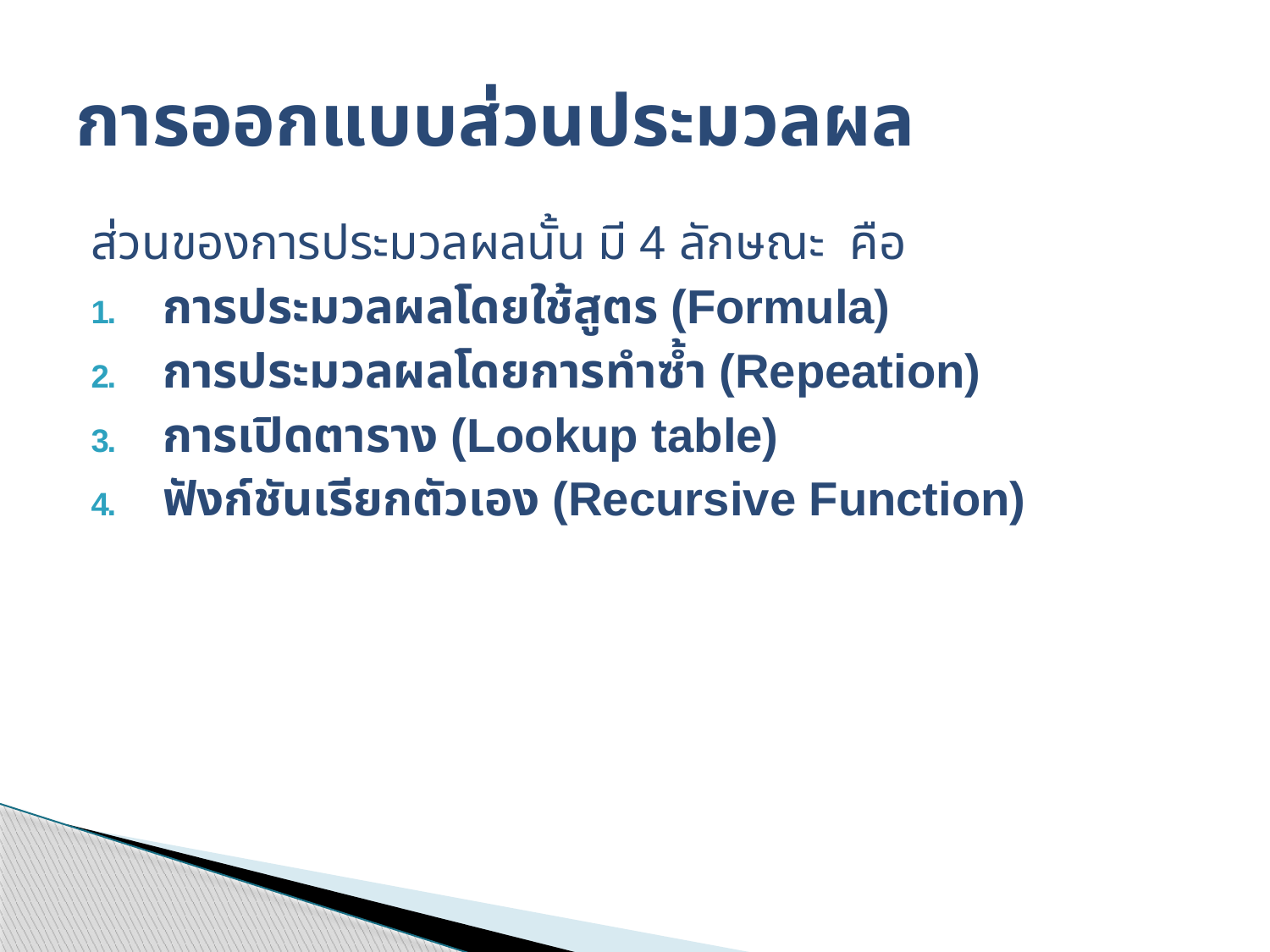

# การออกแบบส่วนประมวลผล
ส่วนของการประมวลผลนั้น มี 4 ลักษณะ  คือ
การประมวลผลโดยใช้สูตร (Formula)
การประมวลผลโดยการทำซ้ำ (Repeation)
การเปิดตาราง (Lookup table)
ฟังก์ชันเรียกตัวเอง (Recursive Function)